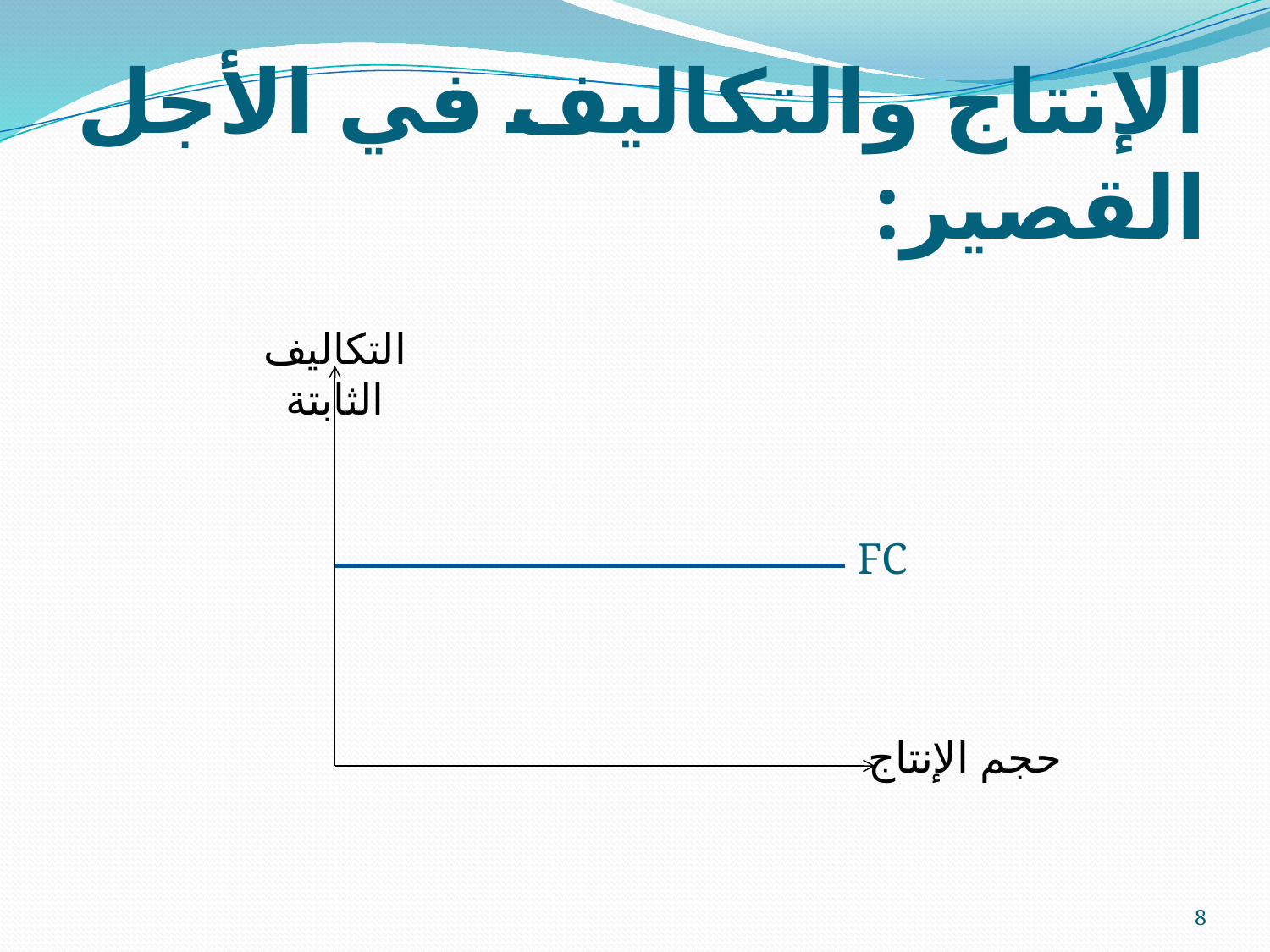

# الإنتاج والتكاليف في الأجل القصير:

التكاليف الثابتة
FC
حجم الإنتاج
8